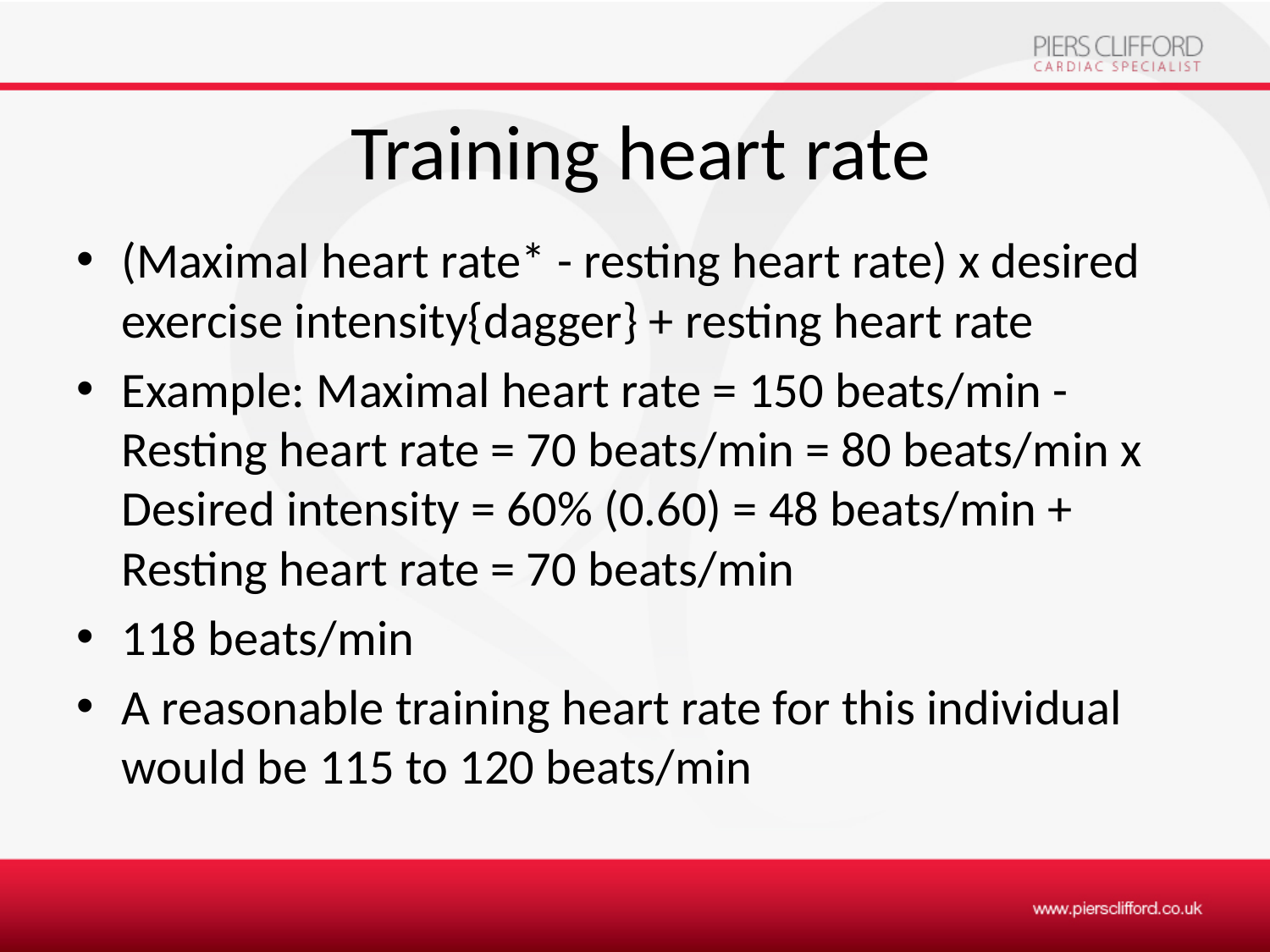

# Training heart rate
(Maximal heart rate* - resting heart rate) x desired exercise intensity{dagger} + resting heart rate
Example: Maximal heart rate = 150 beats/min - Resting heart rate = 70 beats/min = 80 beats/min x Desired intensity = 60% (0.60) = 48 beats/min + Resting heart rate = 70 beats/min
118 beats/min
A reasonable training heart rate for this individual would be 115 to 120 beats/min